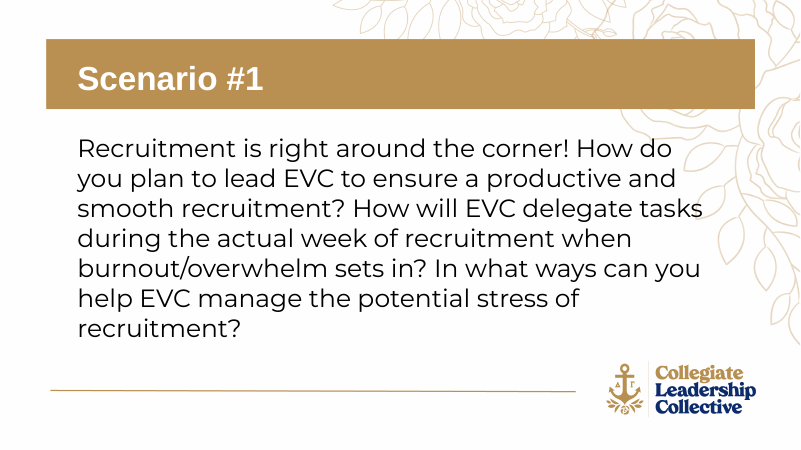

Scenario #1
Recruitment is right around the corner! How do you plan to lead EVC to ensure a productive and smooth recruitment? How will EVC delegate tasks during the actual week of recruitment when burnout/overwhelm sets in? In what ways can you help EVC manage the potential stress of recruitment?